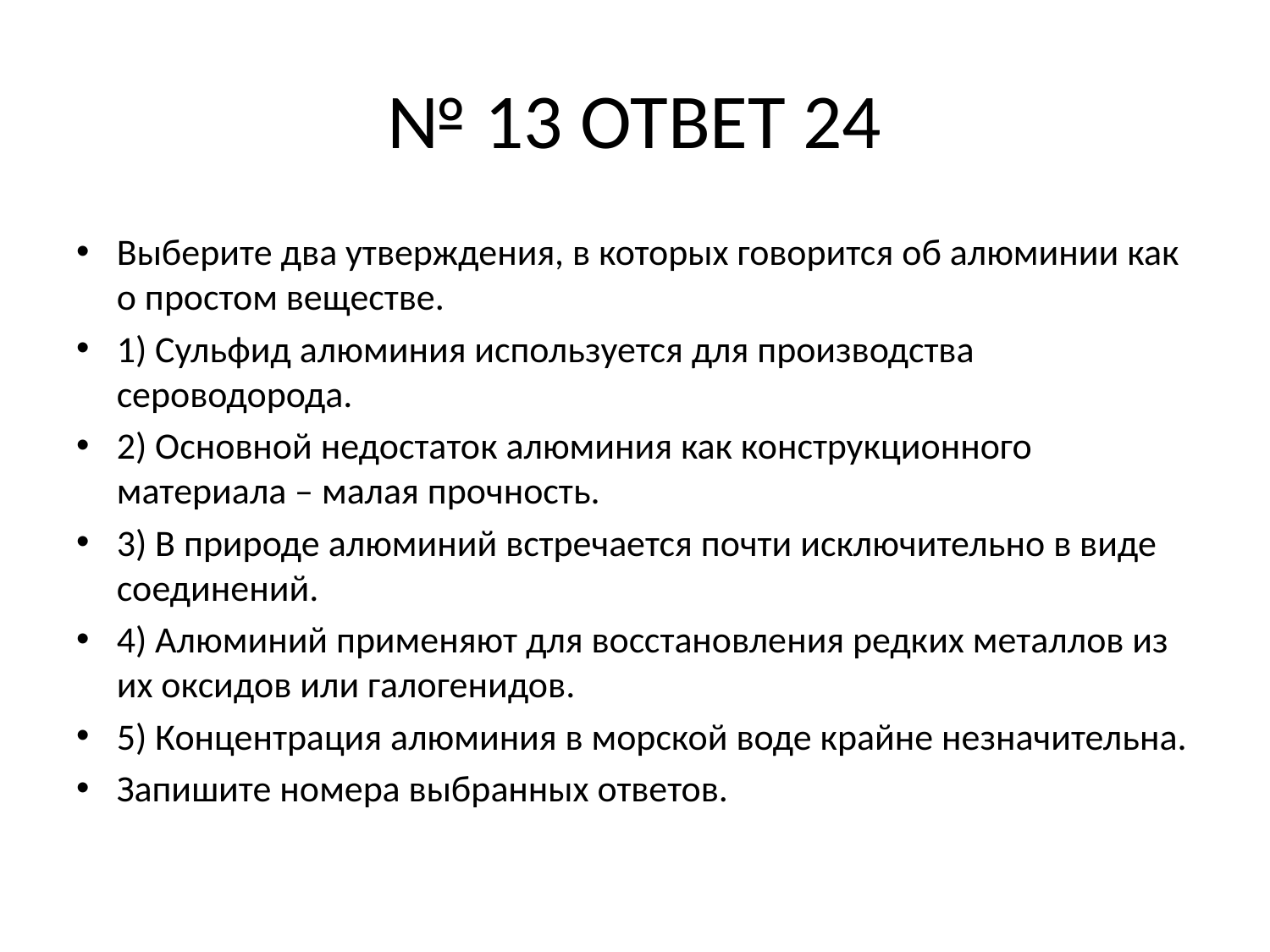

# № 13 ОТВЕТ 24
Выберите два утверждения, в которых говорится об алюминии как о простом веществе.
1) Сульфид алюминия используется для производства сероводорода.
2) Основной недостаток алюминия как конструкционного материала – малая прочность.
3) В природе алюминий встречается почти исключительно в виде соединений.
4) Алюминий применяют для восстановления редких металлов из их оксидов или галогенидов.
5) Концентрация алюминия в морской воде крайне незначительна.
Запишите номера выбранных ответов.